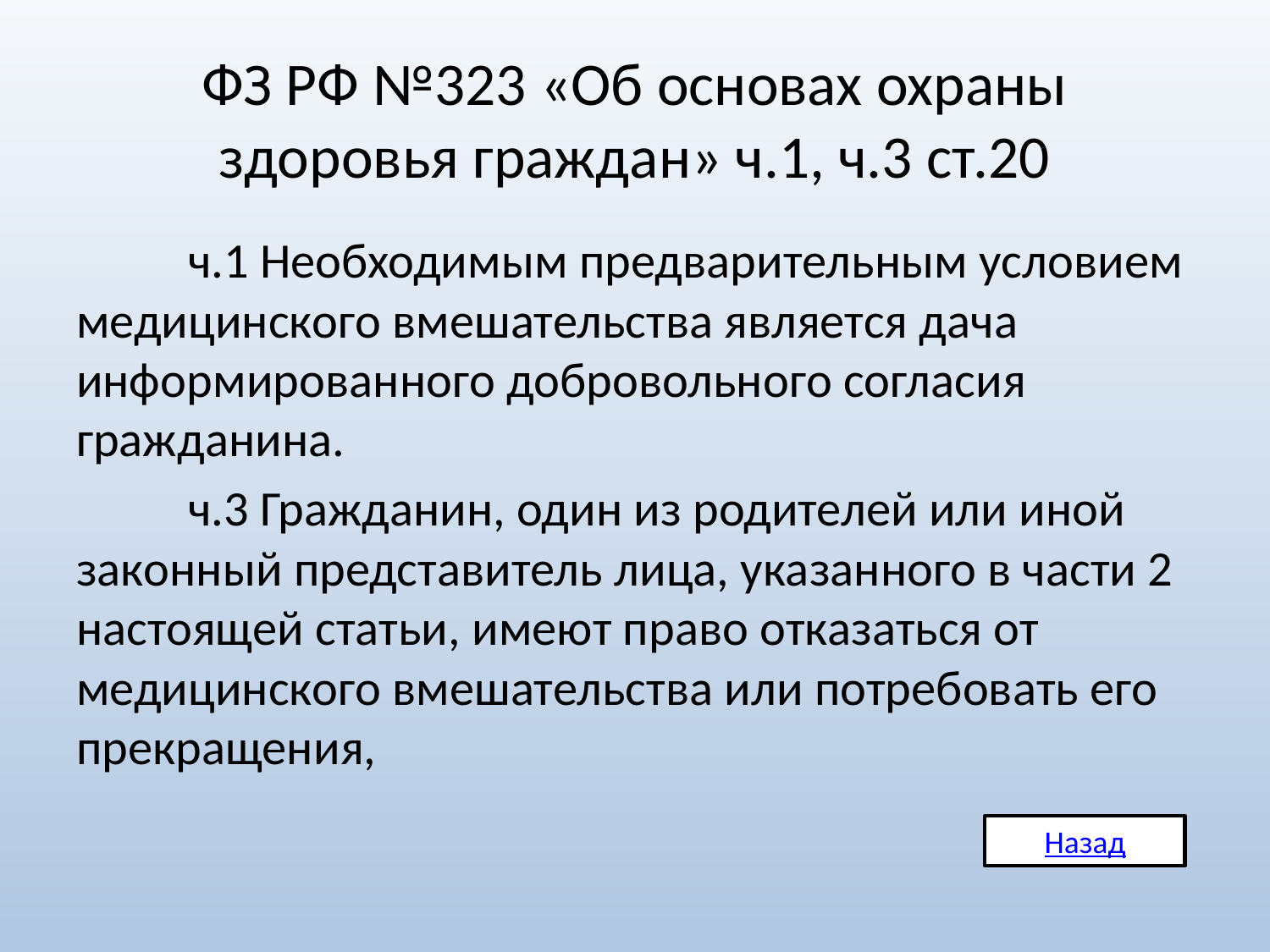

# ФЗ РФ №323 «Об основах охраны здоровья граждан» ч.1, ч.3 ст.20
	ч.1 Необходимым предварительным условием медицинского вмешательства является дача информированного добровольного согласия гражданина.
	ч.3 Гражданин, один из родителей или иной законный представитель лица, указанного в части 2 настоящей статьи, имеют право отказаться от медицинского вмешательства или потребовать его прекращения,

Назад